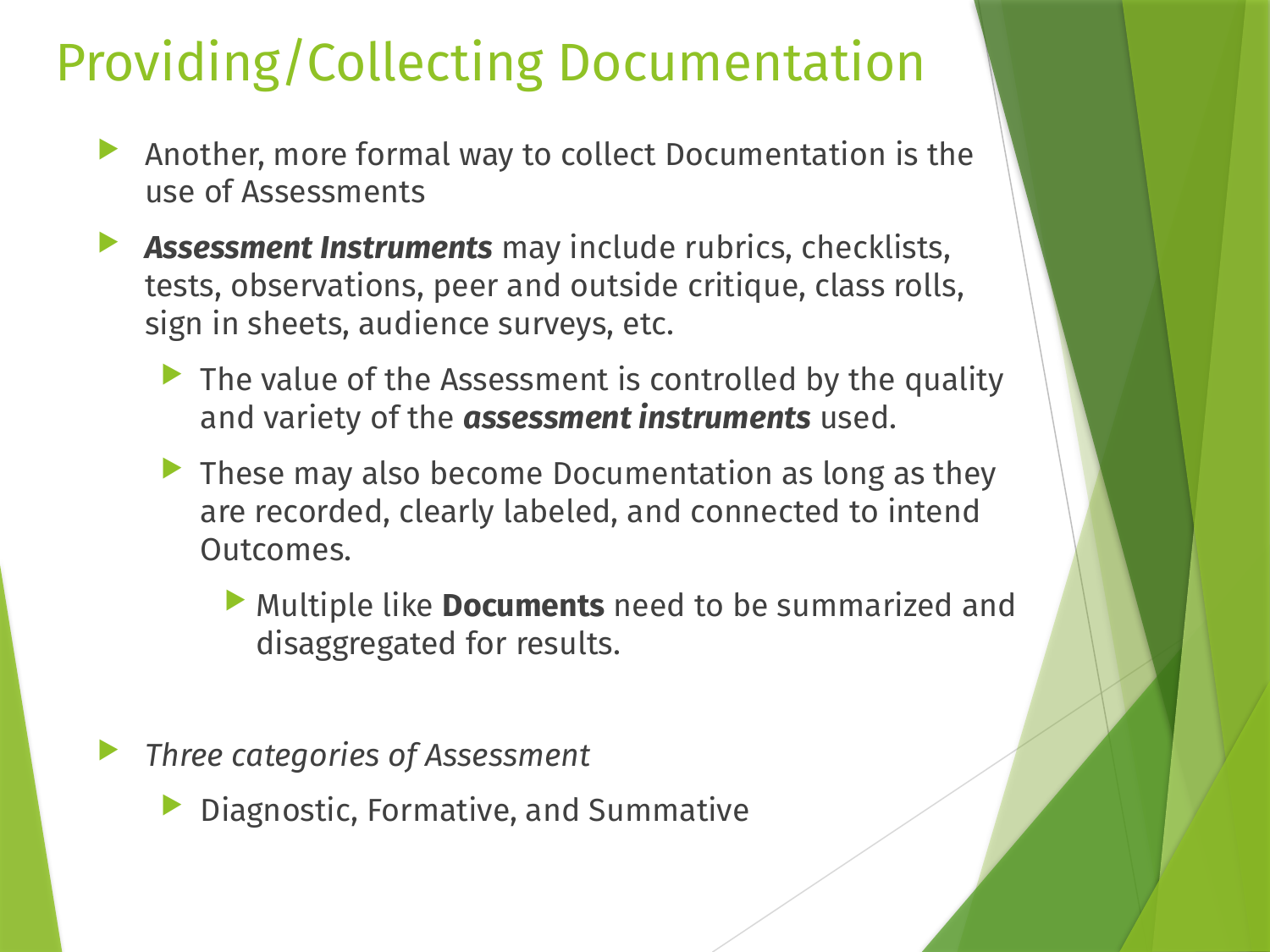

# Providing/Collecting Documentation
Another, more formal way to collect Documentation is the use of Assessments
Assessment Instruments may include rubrics, checklists, tests, observations, peer and outside critique, class rolls, sign in sheets, audience surveys, etc.
The value of the Assessment is controlled by the quality and variety of the assessment instruments used.
These may also become Documentation as long as they are recorded, clearly labeled, and connected to intend Outcomes.
Multiple like Documents need to be summarized and disaggregated for results.

Three categories of Assessment
Diagnostic, Formative, and Summative